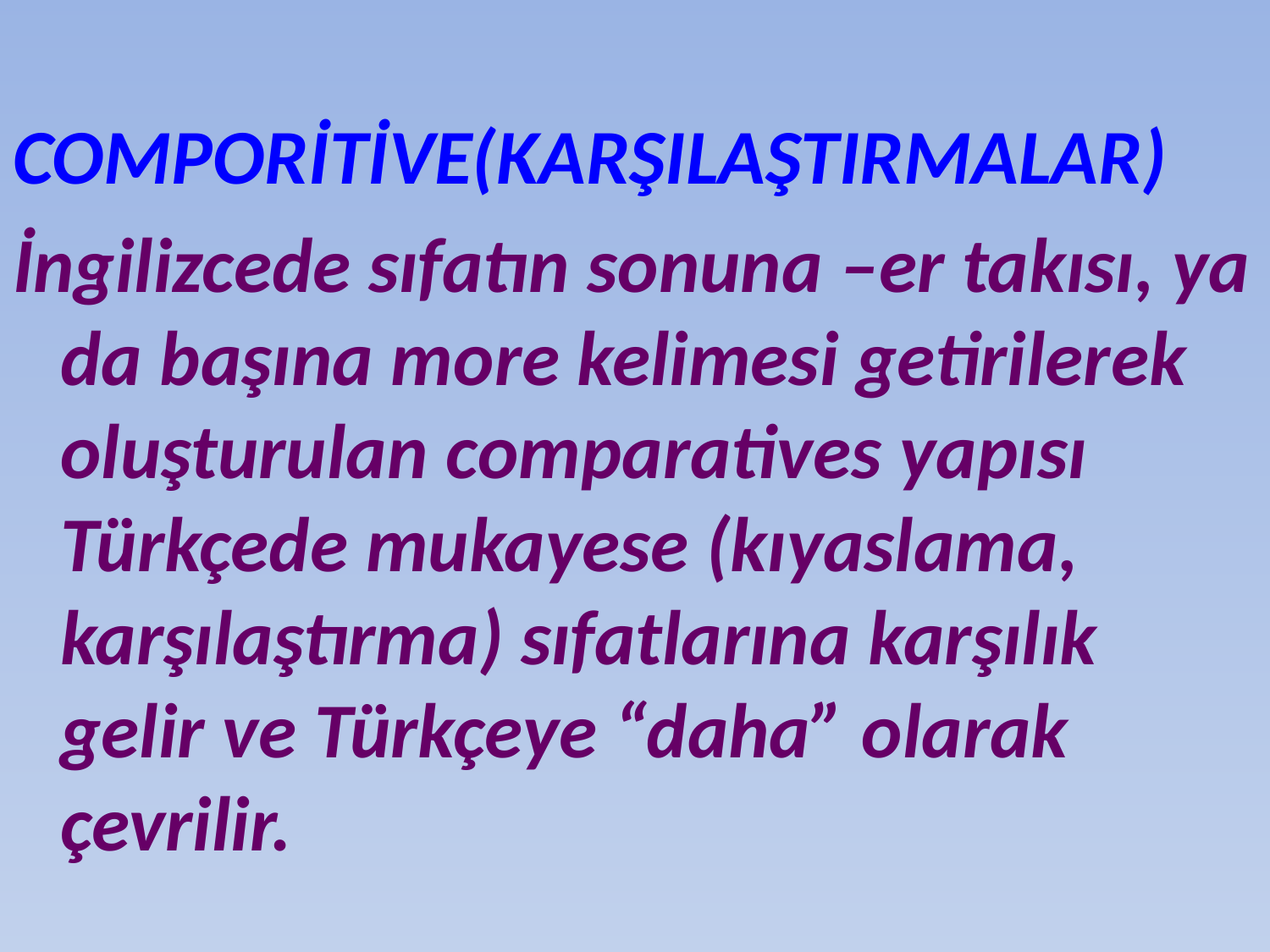

COMPORİTİVE(KARŞILAŞTIRMALAR)
İngilizcede sıfatın sonuna –er takısı, ya da başına more kelimesi getirilerek oluşturulan comparatives yapısı Türkçede mukayese (kıyaslama, karşılaştırma) sıfatlarına karşılık gelir ve Türkçeye “daha” olarak çevrilir.